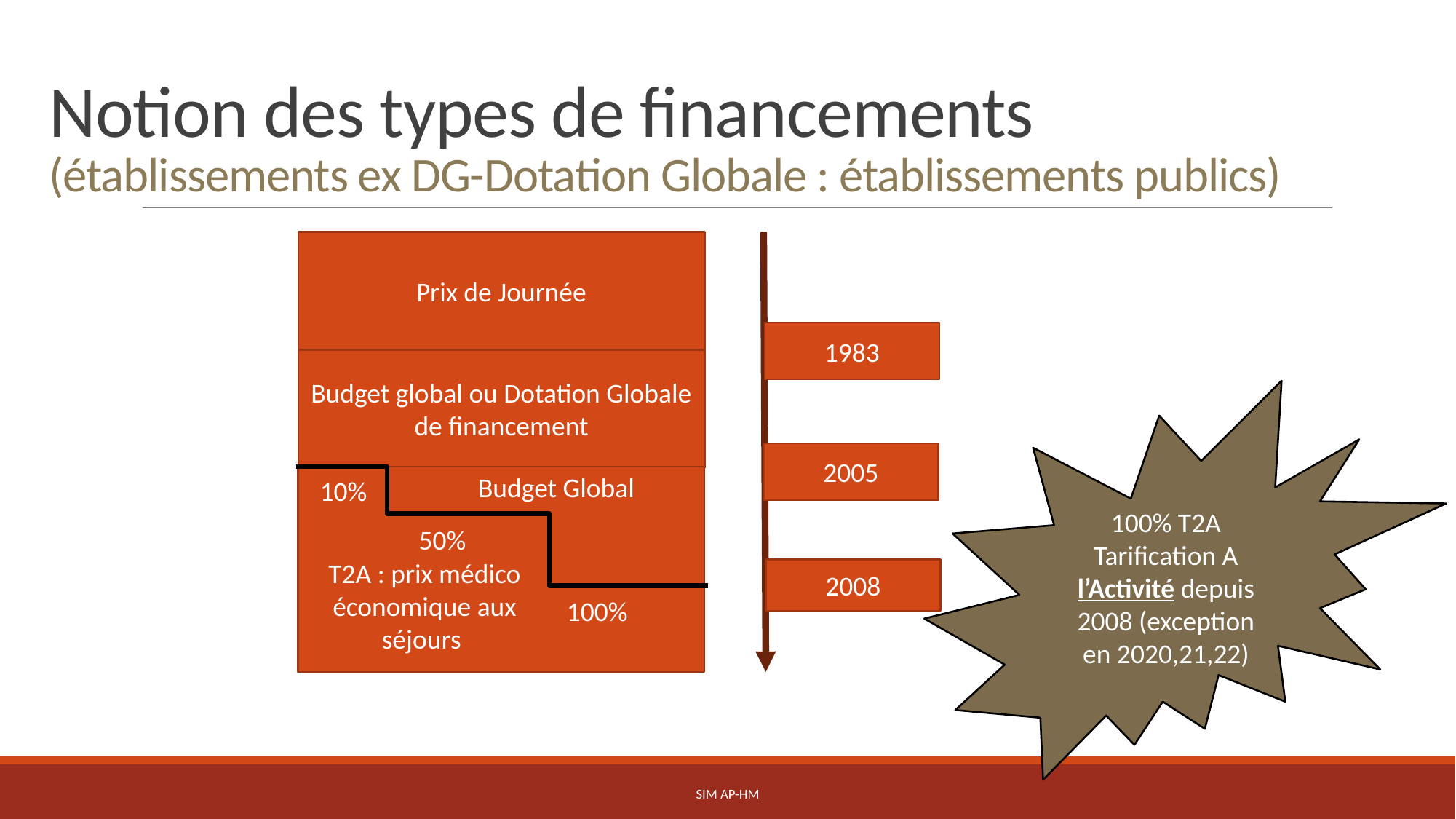

# Notion des types de financements (établissements ex DG-Dotation Globale : établissements publics)
Prix de Journée
1983
Budget global ou Dotation Globale de financement
2005

Budget Global
10%
50%
T2A : prix médico économique aux séjours
2008
100%
100% T2A
Tarification A l’Activité depuis 2008 (exception en 2020,21,22)
SIM AP-HM